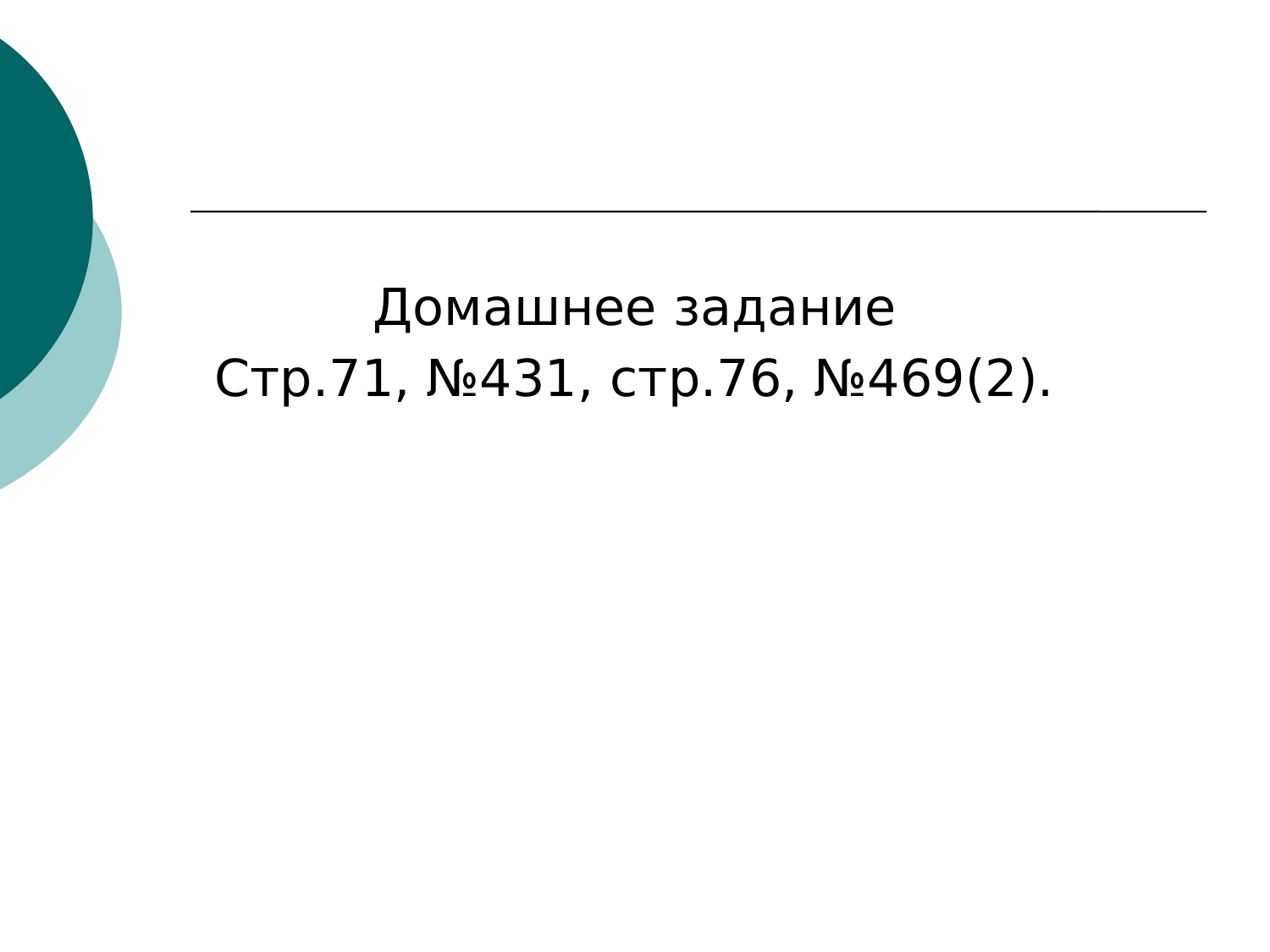

#
Домашнее задание
Стр.71, №431, стр.76, №469(2).